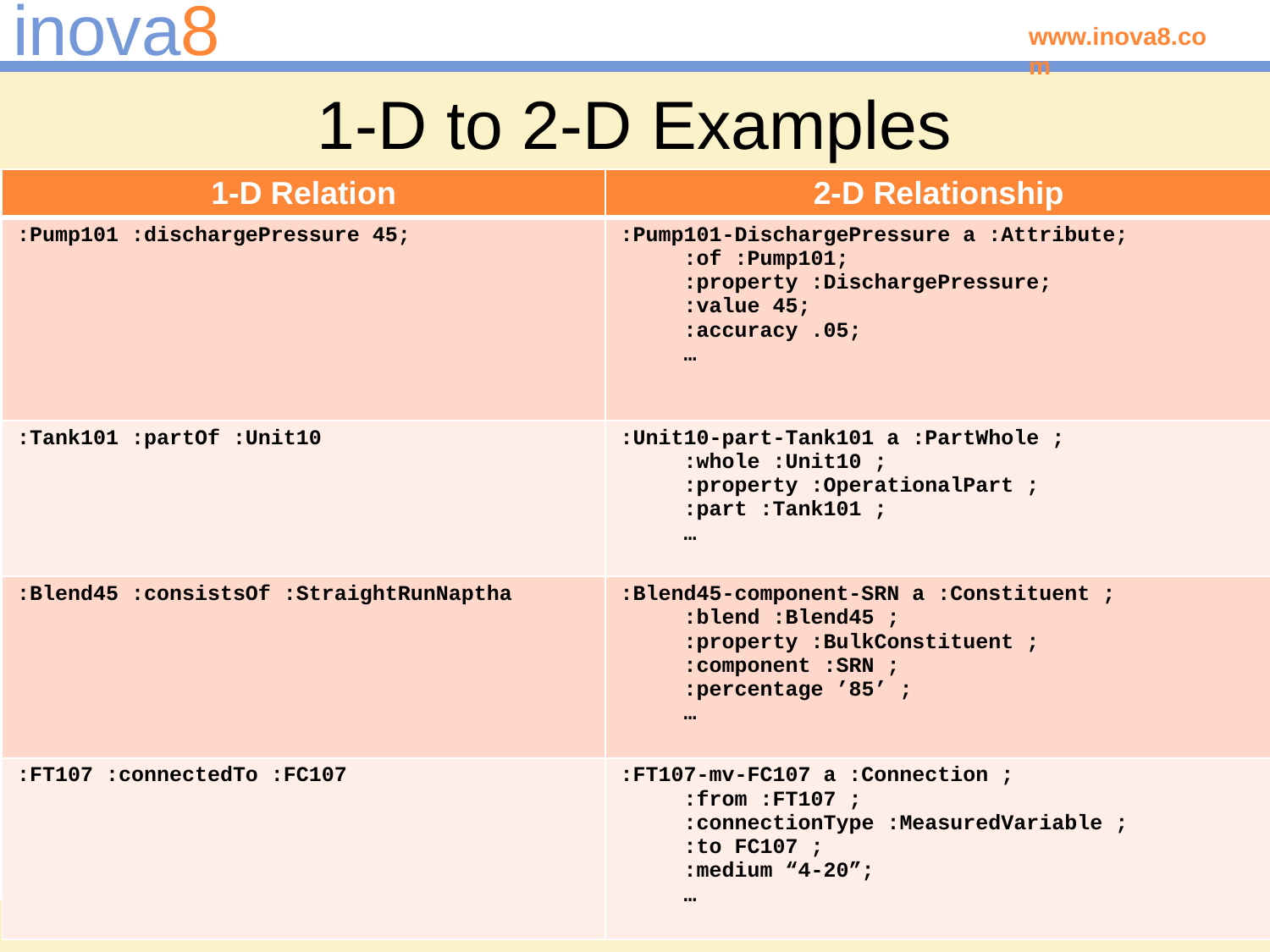

# 1-D to 2-D Examples
| 1-D Relation | 2-D Relationship |
| --- | --- |
| :Pump101 :dischargePressure 45; | :Pump101-DischargePressure a :Attribute; :of :Pump101; :property :DischargePressure; :value 45; :accuracy .05; … |
| :Tank101 :partOf :Unit10 | :Unit10-part-Tank101 a :PartWhole ; :whole :Unit10 ; :property :OperationalPart ; :part :Tank101 ; … |
| :Blend45 :consistsOf :StraightRunNaptha | :Blend45-component-SRN a :Constituent ; :blend :Blend45 ; :property :BulkConstituent ; :component :SRN ; :percentage ’85’ ; … |
| :FT107 :connectedTo :FC107 | :FT107-mv-FC107 a :Connection ; :from :FT107 ; :connectionType :MeasuredVariable ; :to FC107 ; :medium “4-20”; … |